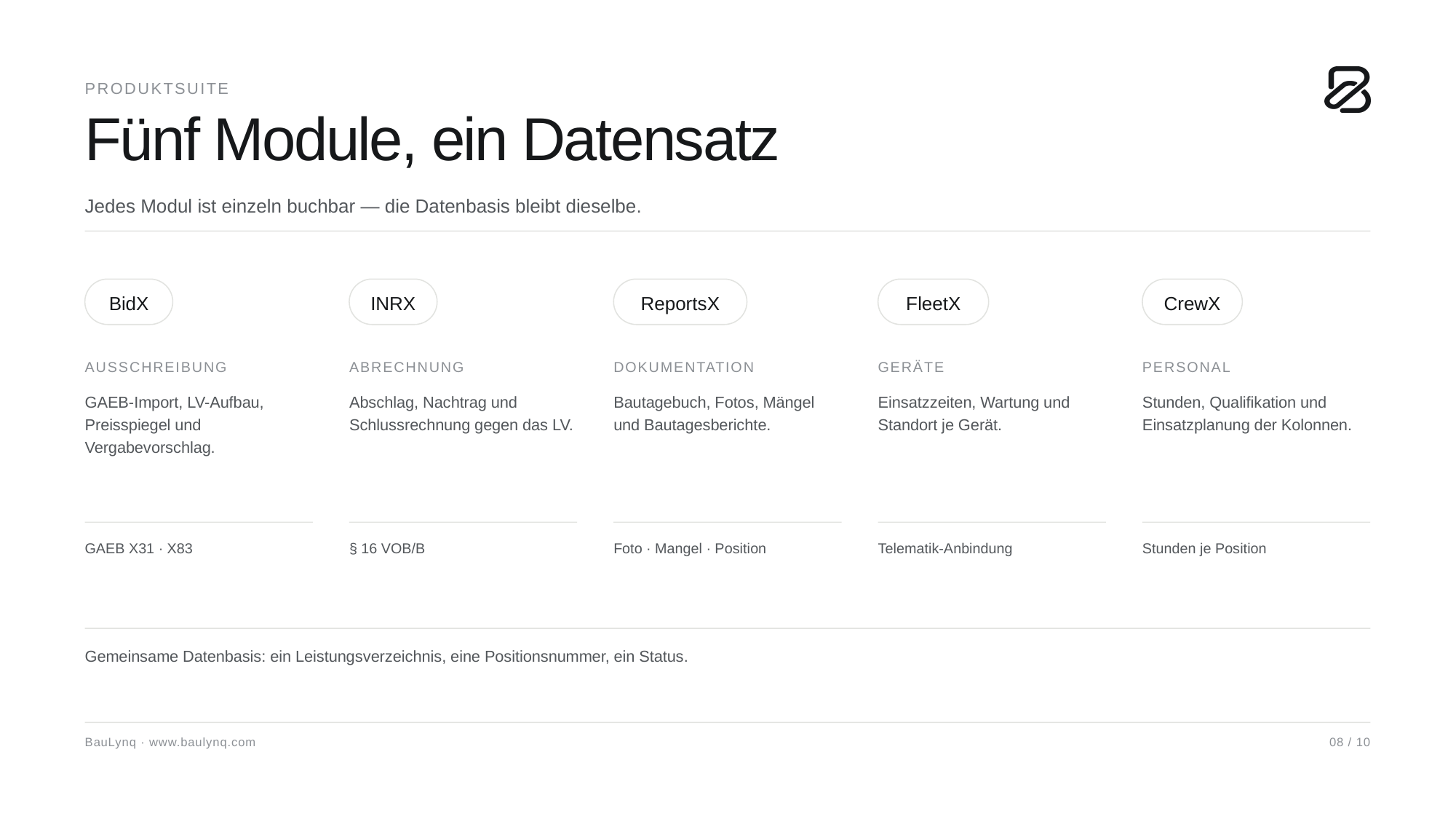

PRODUKTSUITE
Fünf Module, ein Datensatz
Jedes Modul ist einzeln buchbar — die Datenbasis bleibt dieselbe.

BidX
INRX
ReportsX
FleetX
CrewX
AUSSCHREIBUNG
ABRECHNUNG
DOKUMENTATION
GERÄTE
PERSONAL
GAEB-Import, LV-Aufbau, Preisspiegel und Vergabevorschlag.
Abschlag, Nachtrag und Schlussrechnung gegen das LV.
Bautagebuch, Fotos, Mängel und Bautagesberichte.
Einsatzzeiten, Wartung und Standort je Gerät.
Stunden, Qualifikation und Einsatzplanung der Kolonnen.

GAEB X31 · X83
§ 16 VOB/B
Foto · Mangel · Position
Telematik-Anbindung
Stunden je Position

Gemeinsame Datenbasis: ein Leistungsverzeichnis, eine Positionsnummer, ein Status.
08 / 10